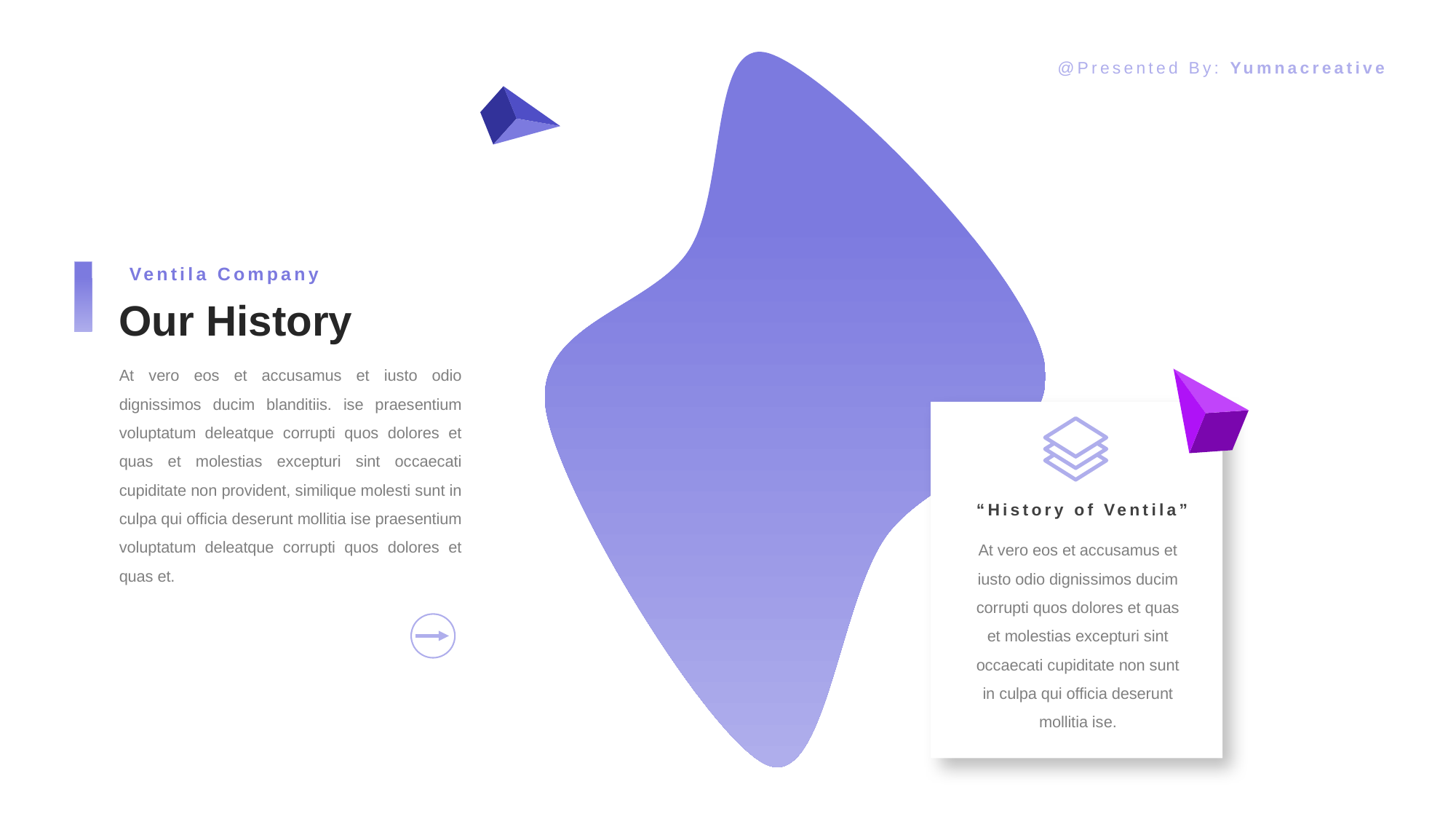

@Presented By: Yumnacreative

Ventila Company

Our History
At vero eos et accusamus et iusto odio dignissimos ducim blanditiis. ise praesentium voluptatum deleatque corrupti quos dolores et quas et molestias excepturi sint occaecati cupiditate non provident, similique molesti sunt in culpa qui officia deserunt mollitia ise praesentium voluptatum deleatque corrupti quos dolores et quas et.

“History of Ventila”
At vero eos et accusamus et iusto odio dignissimos ducim corrupti quos dolores et quas et molestias excepturi sint occaecati cupiditate non sunt in culpa qui officia deserunt mollitia ise.